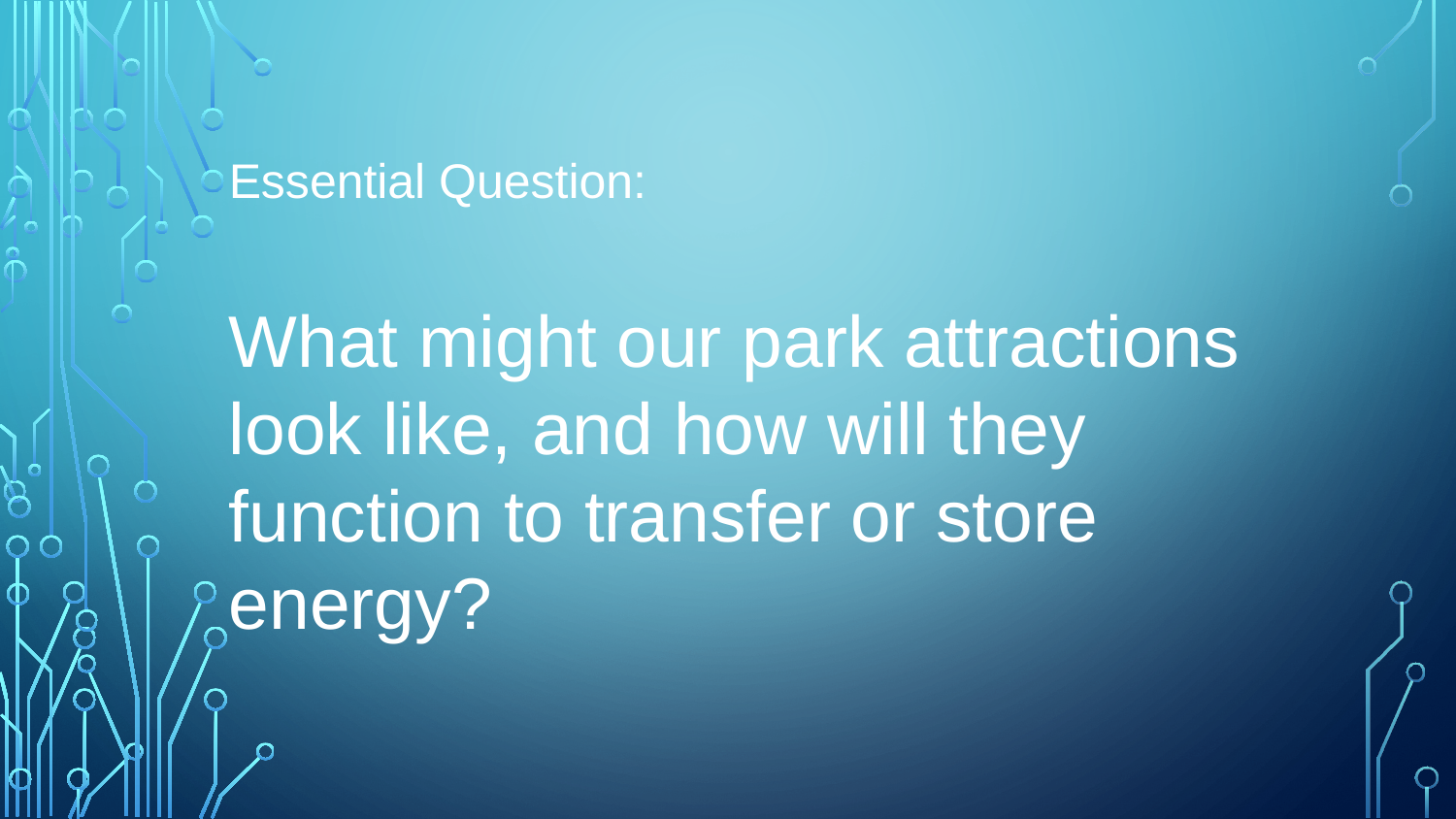

Essential Question:
# What might our park attractions look like, and how will they function to transfer or store energy?